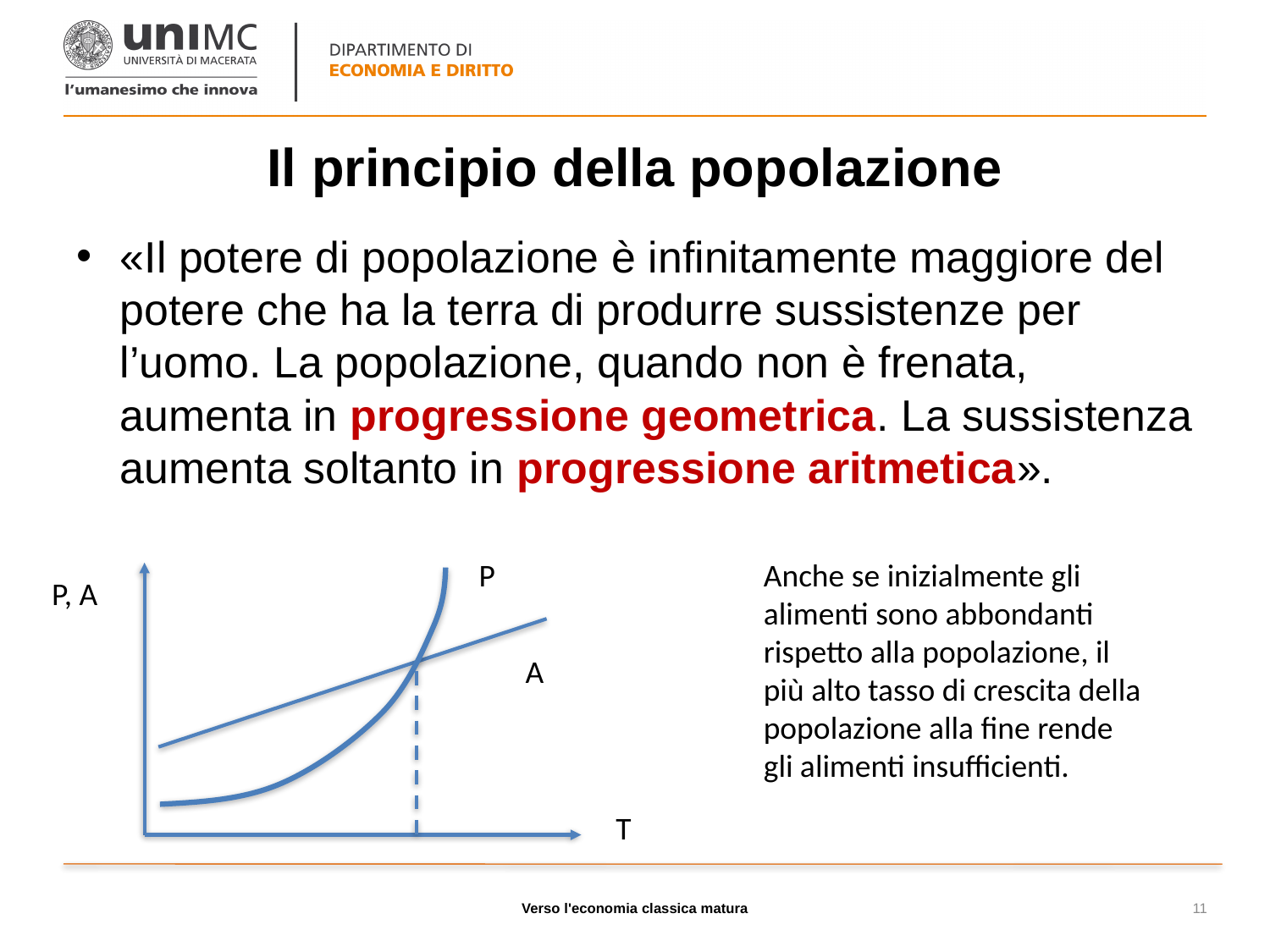

# Il principio della popolazione
«Il potere di popolazione è infinitamente maggiore del potere che ha la terra di produrre sussistenze per l’uomo. La popolazione, quando non è frenata, aumenta in progressione geometrica. La sussistenza aumenta soltanto in progressione aritmetica».

P
P, A

A
T
Anche se inizialmente gli alimenti sono abbondanti rispetto alla popolazione, il più alto tasso di crescita della popolazione alla fine rende gli alimenti insufficienti.
Verso l'economia classica matura
11